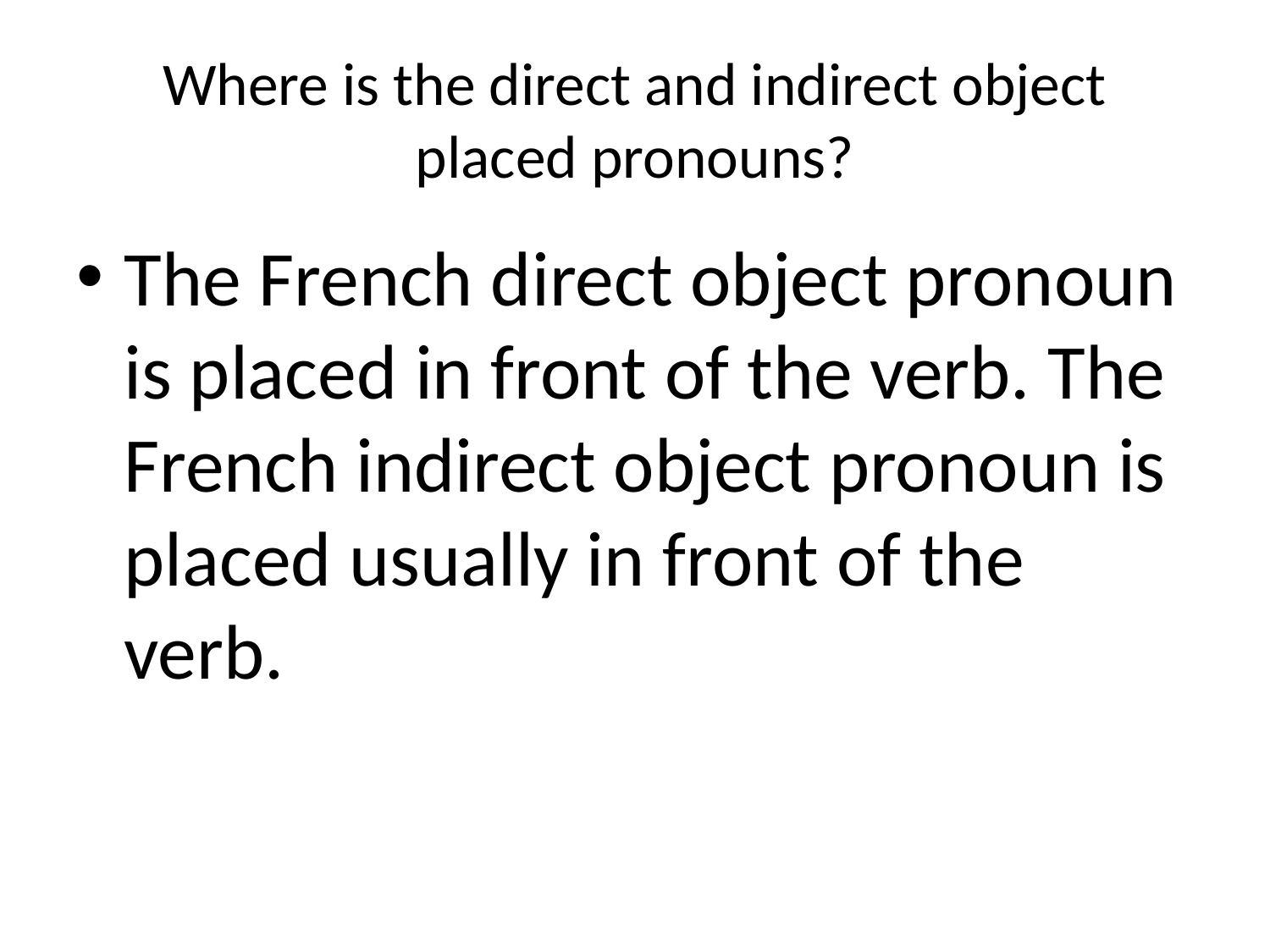

# Where is the direct and indirect object placed pronouns?
The French direct object pronoun is placed in front of the verb. The French indirect object pronoun is placed usually in front of the verb.